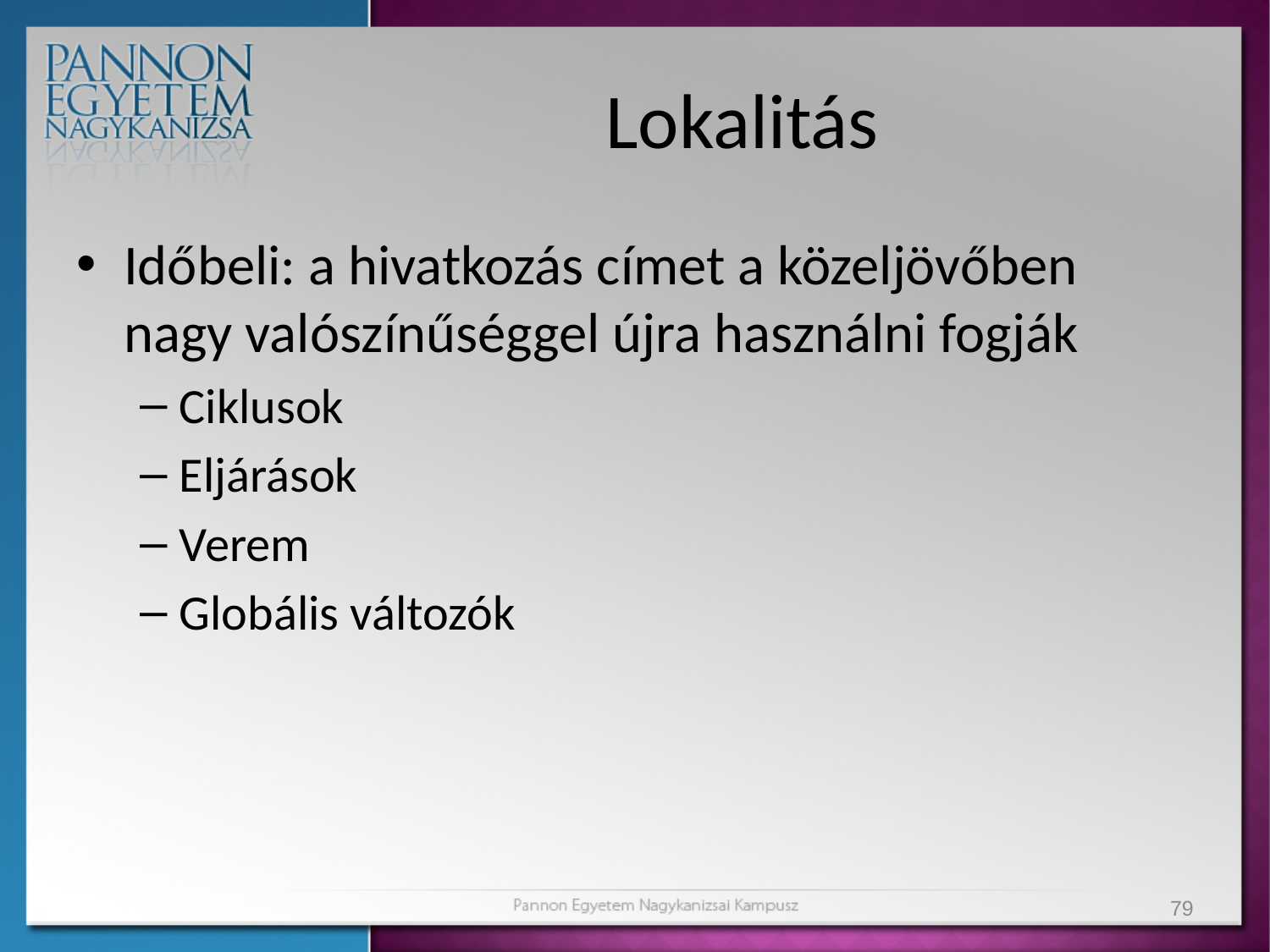

# Lokalitás
Időbeli: a hivatkozás címet a közeljövőben nagy valószínűséggel újra használni fogják
Ciklusok
Eljárások
Verem
Globális változók
79